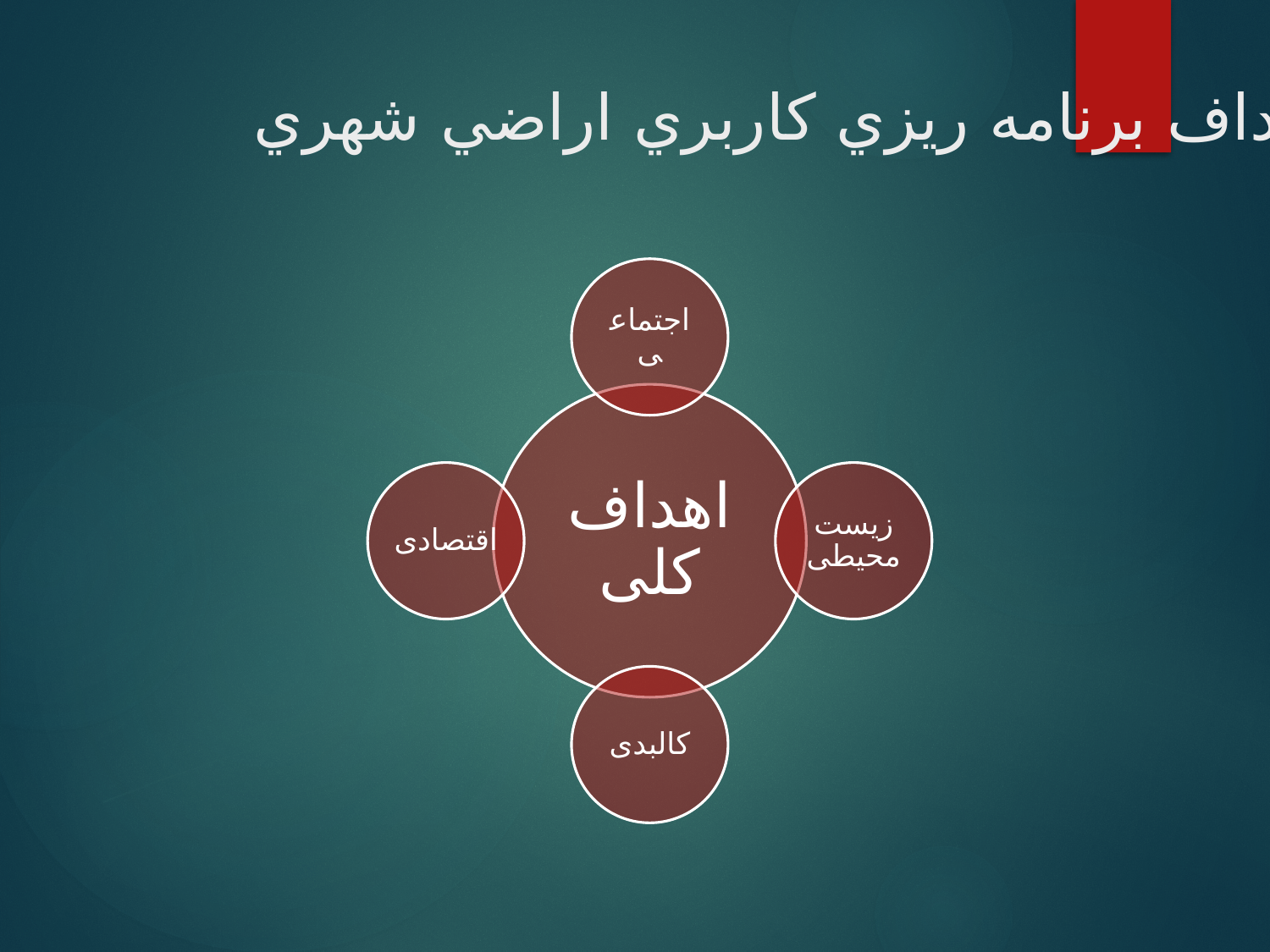

اهداف برنامه ريزي كاربري اراضي شهري
اهداف کلی
اجتماعی
زیست محیطی
کالبدی
اقتصادی